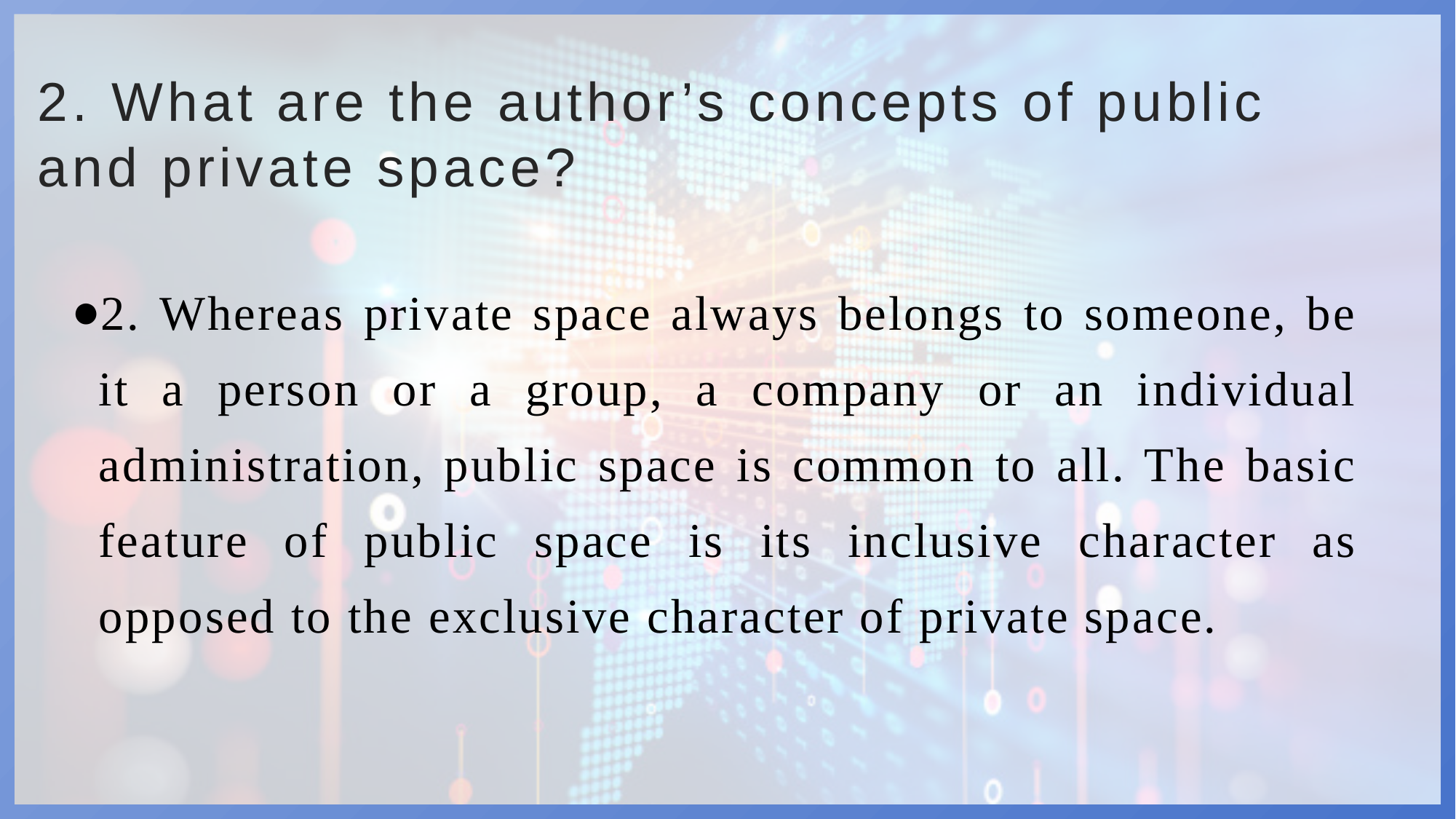

# 2. What are the author’s concepts of public and private space?
2. Whereas private space always belongs to someone, be it a person or a group, a company or an individual administration, public space is common to all. The basic feature of public space is its inclusive character as opposed to the exclusive character of private space.